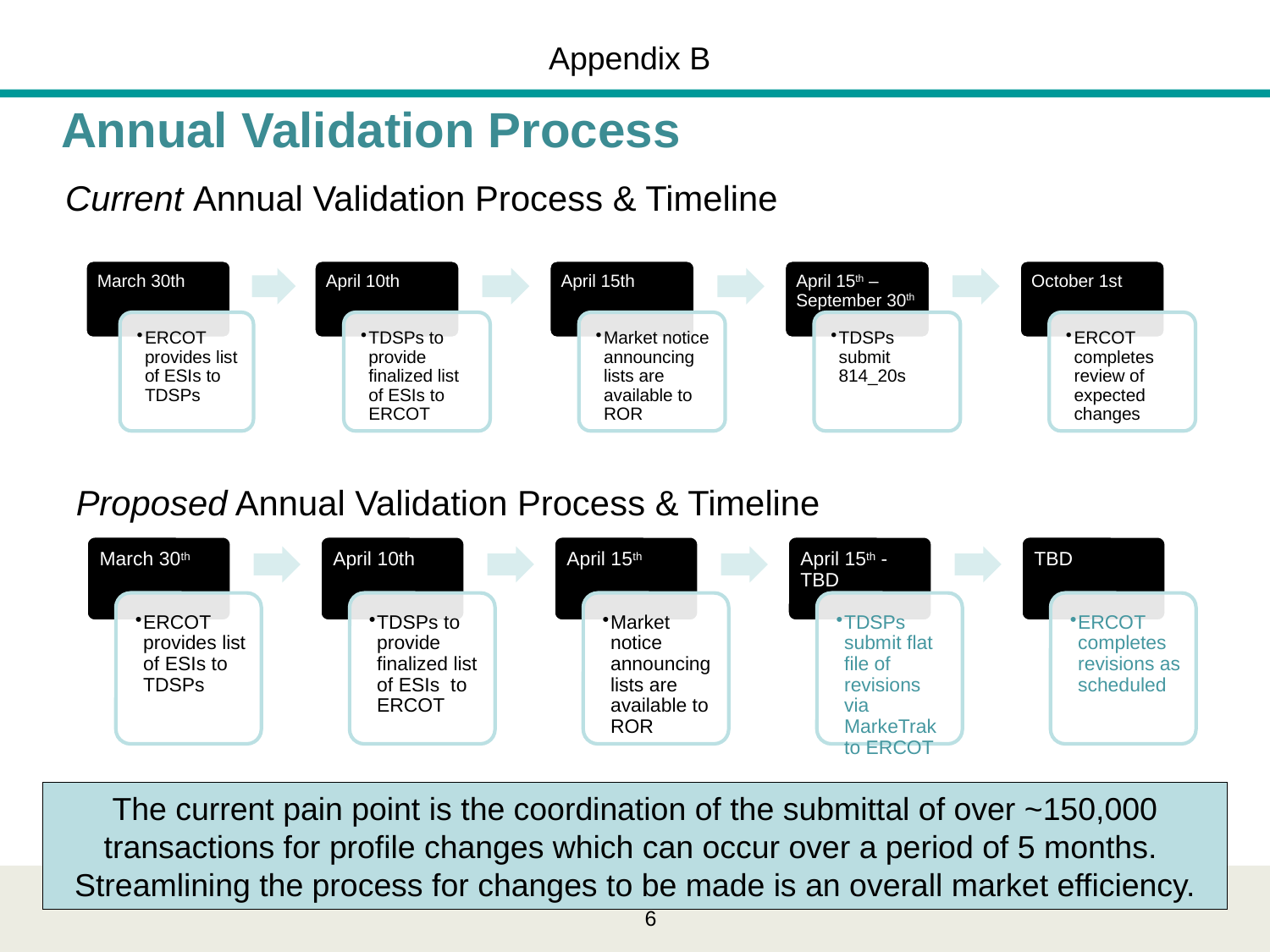

Appendix B
Annual Validation Process
Current Annual Validation Process & Timeline
March 30th
ERCOT provides list of ESIs to TDSPs

April 10th
TDSPs to provide finalized list of ESIs to ERCOT

April 15th
Market notice announcing lists are available to ROR

April 15th – September 30th
TDSPs submit 814_20s

October 1st
ERCOT completes review of expected changes
Proposed Annual Validation Process & Timeline
March 30th
ERCOT provides list of ESIs to TDSPs

April 10th
TDSPs to provide finalized list of ESIs  to ERCOT

April 15th
Market notice announcing lists are available to ROR

April 15th - TBD
TDSPs submit flat file of revisions via MarkeTrak to ERCOT

TBD
ERCOT completes revisions as scheduled
The current pain point is the coordination of the submittal of over ~150,000 transactions for profile changes which can occur over a period of 5 months.  Streamlining the process for changes to be made is an overall market efficiency.
6